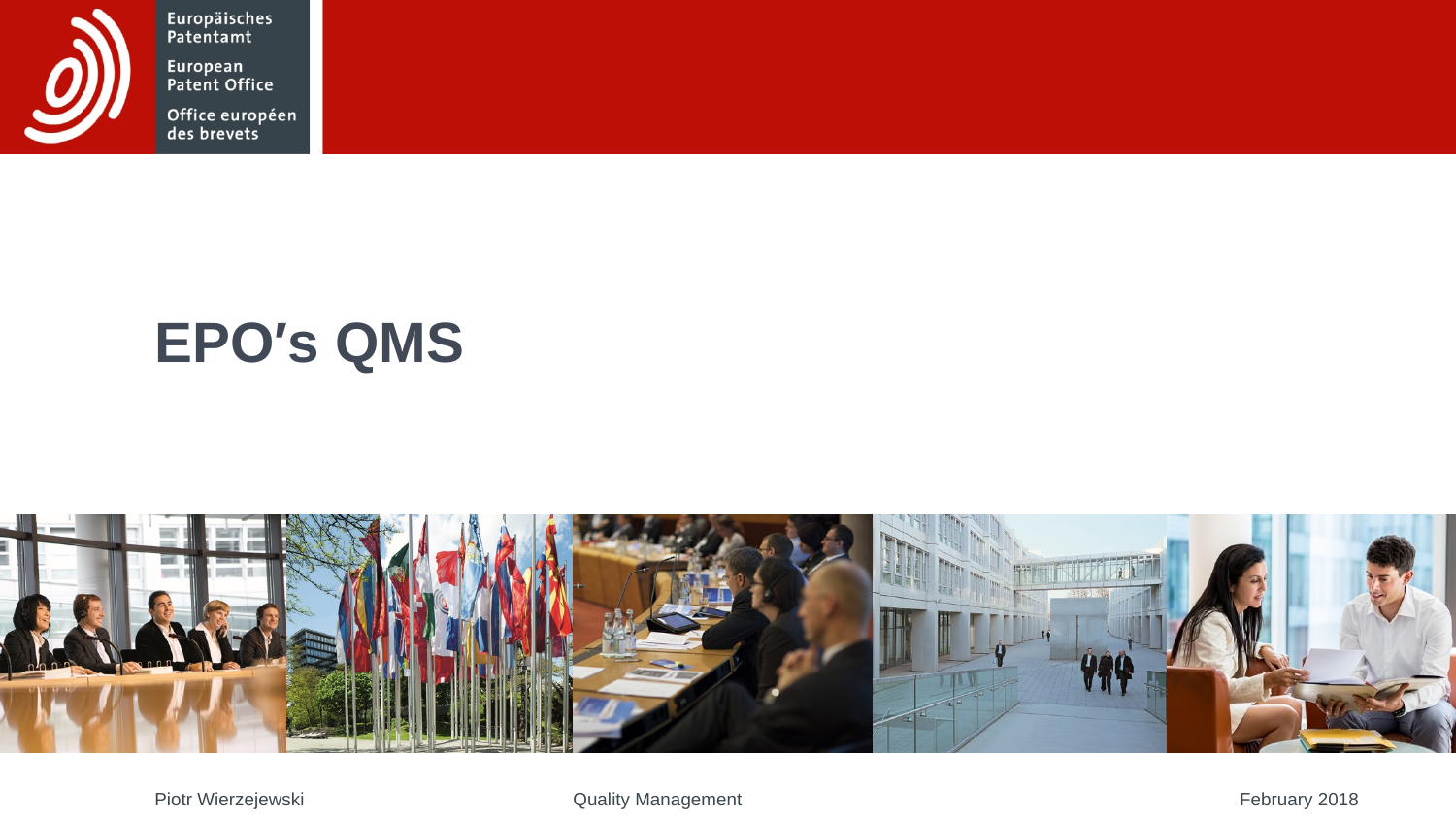

# EPO′s QMS
Piotr Wierzejewski
Quality Management
February 2018